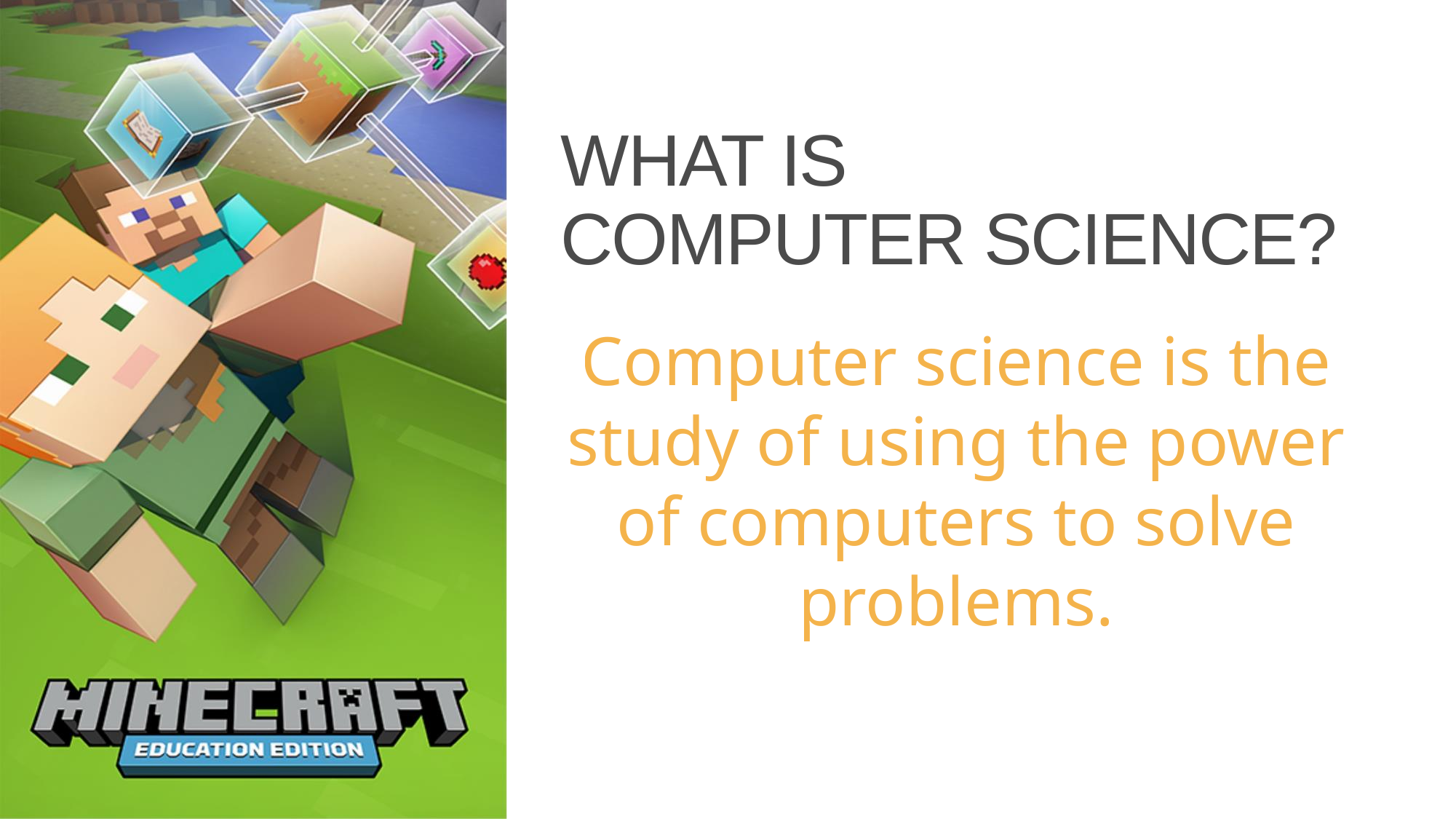

# What is computer science?
Computer science is the study of using the power of computers to solve problems.